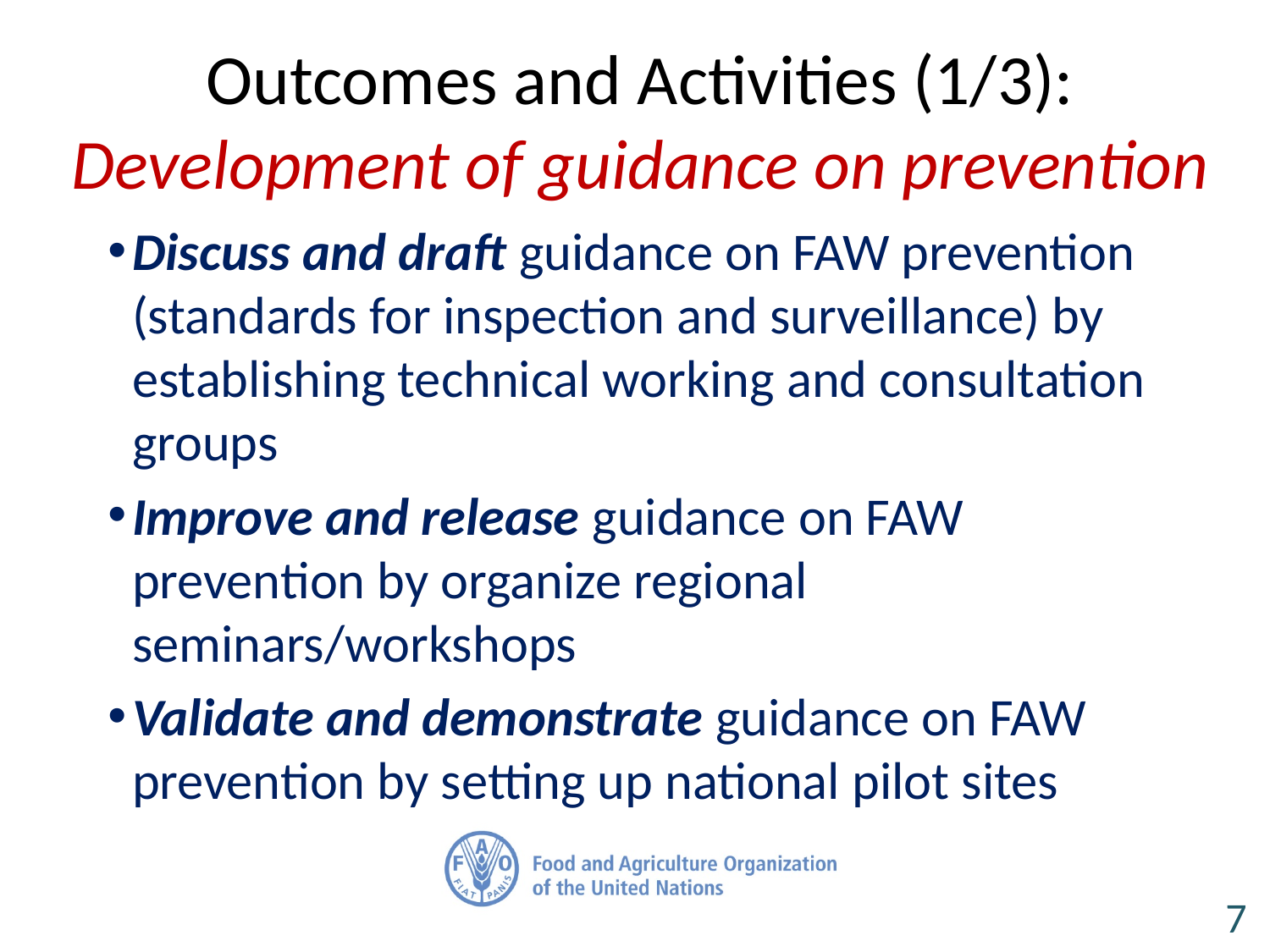

Outcomes and Activities (1/3):
Development of guidance on prevention
Discuss and draft guidance on FAW prevention (standards for inspection and surveillance) by establishing technical working and consultation groups
Improve and release guidance on FAW prevention by organize regional seminars/workshops
Validate and demonstrate guidance on FAW prevention by setting up national pilot sites
7